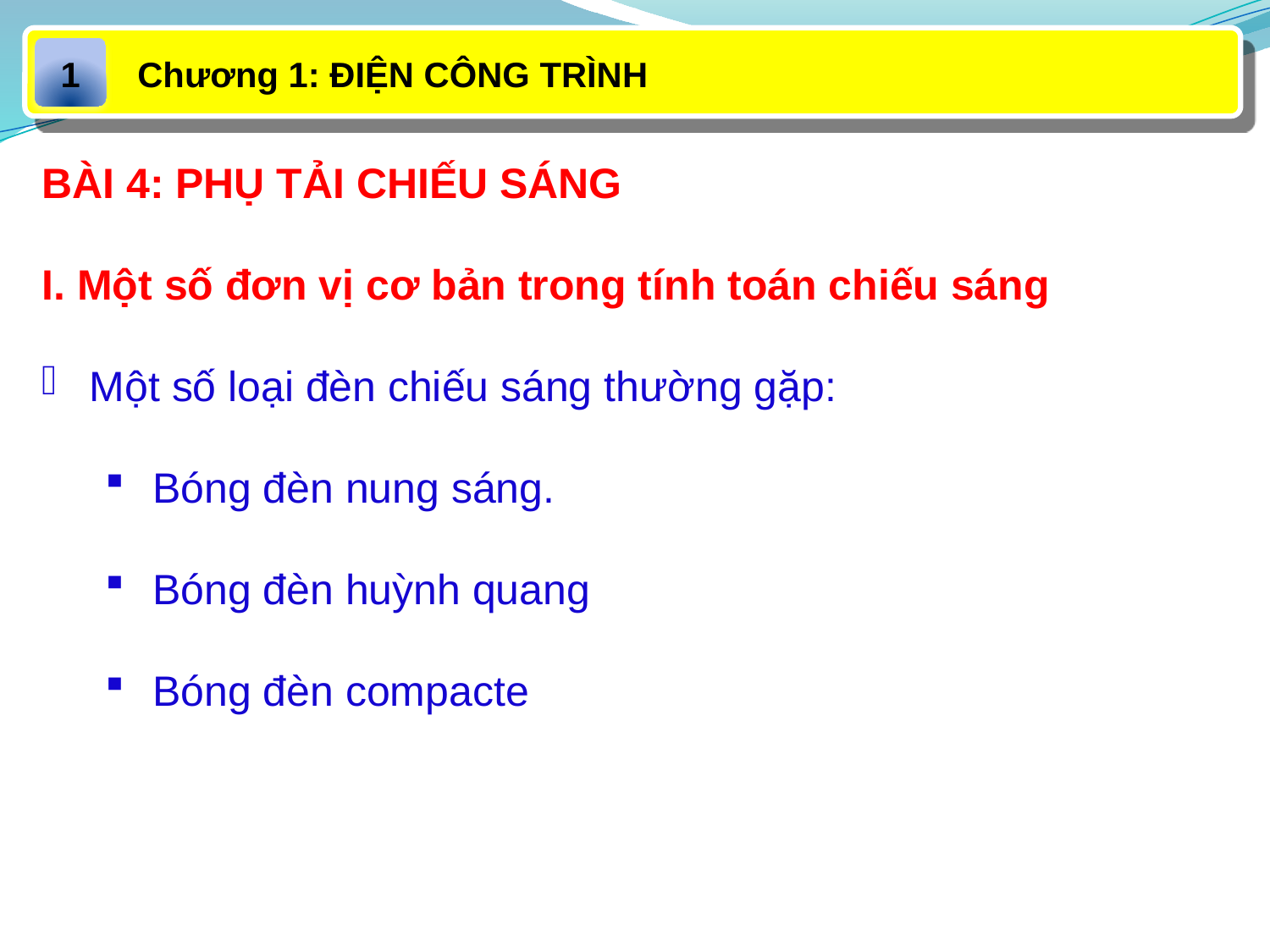

Chương 1: ĐIỆN CÔNG TRÌNH
1

BÀI 4: PHỤ TẢI CHIẾU SÁNG

I. Một số đơn vị cơ bản trong tính toán chiếu sáng

Một số loại đèn chiếu sáng thường gặp:

Bóng đèn nung sáng.

Bóng đèn huỳnh quang

Bóng đèn compacte